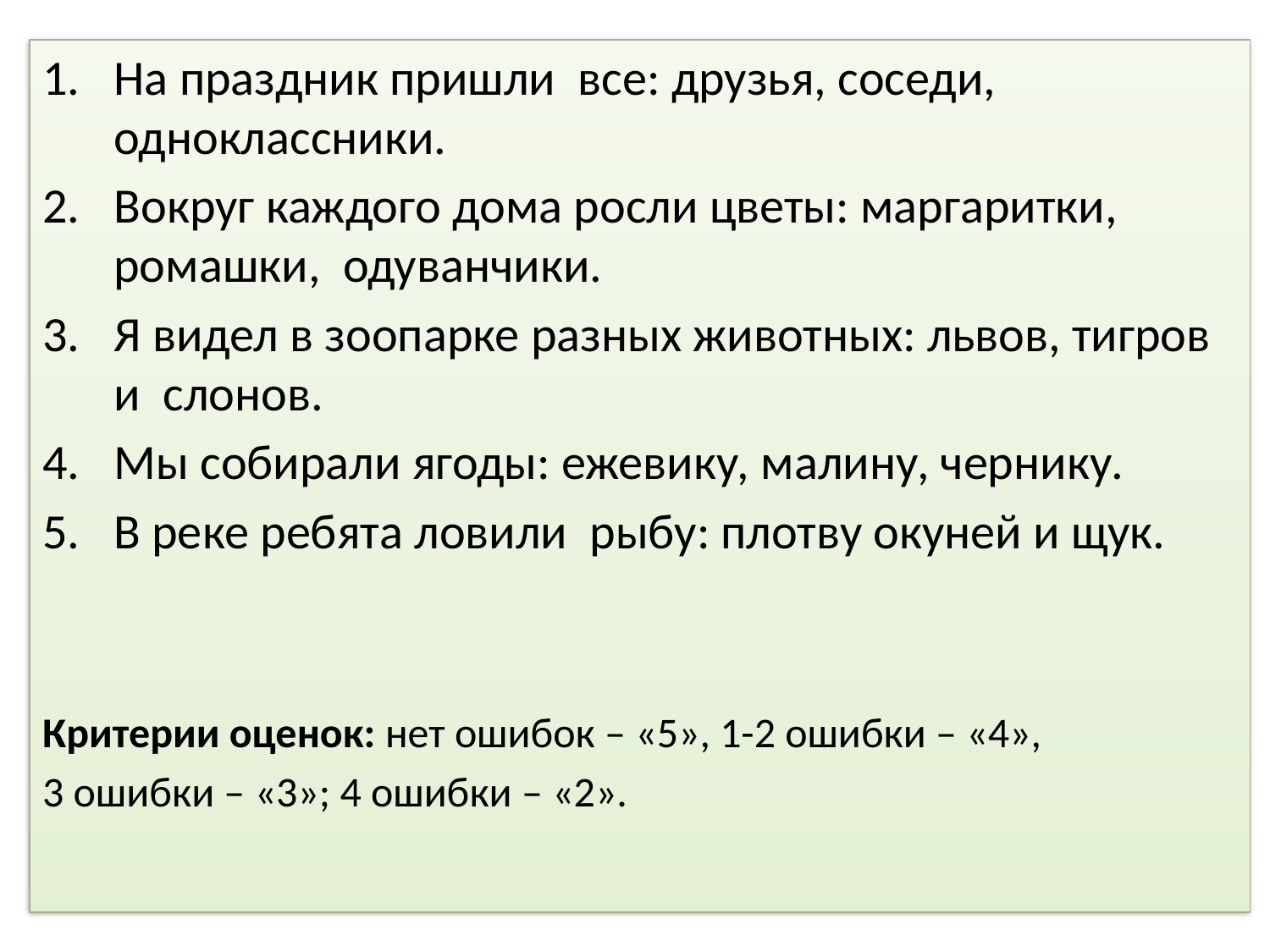

На праздник пришли  все: друзья, соседи, одноклассники.
Вокруг каждого дома росли цветы: маргаритки, ромашки,  одуванчики.
Я видел в зоопарке разных животных: львов, тигров и  слонов.
Мы собирали ягоды: ежевику, малину, чернику.
В реке ребята ловили  рыбу: плотву окуней и щук.

Критерии оценок: нет ошибок – «5», 1-2 ошибки – «4»,
3 ошибки – «3»; 4 ошибки – «2».